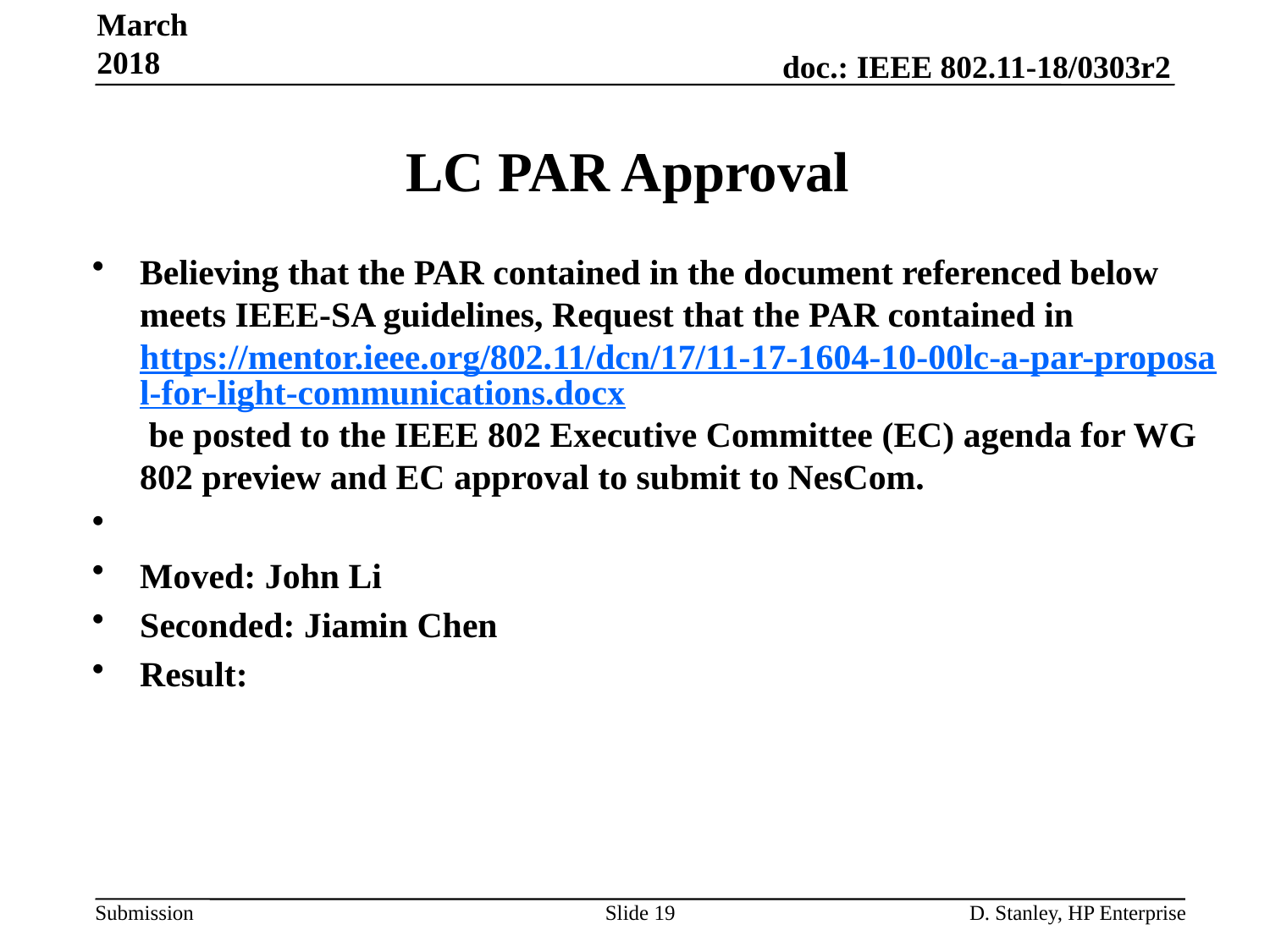

March 2018
# LC PAR Approval

Believing that the PAR contained in the document referenced below meets IEEE-SA guidelines, Request that the PAR contained in https://mentor.ieee.org/802.11/dcn/17/11-17-1604-10-00lc-a-par-proposal-for-light-communications.docx be posted to the IEEE 802 Executive Committee (EC) agenda for WG 802 preview and EC approval to submit to NesCom.

Moved: John Li
Seconded: Jiamin Chen
Result:

Slide 19
D. Stanley, HP Enterprise